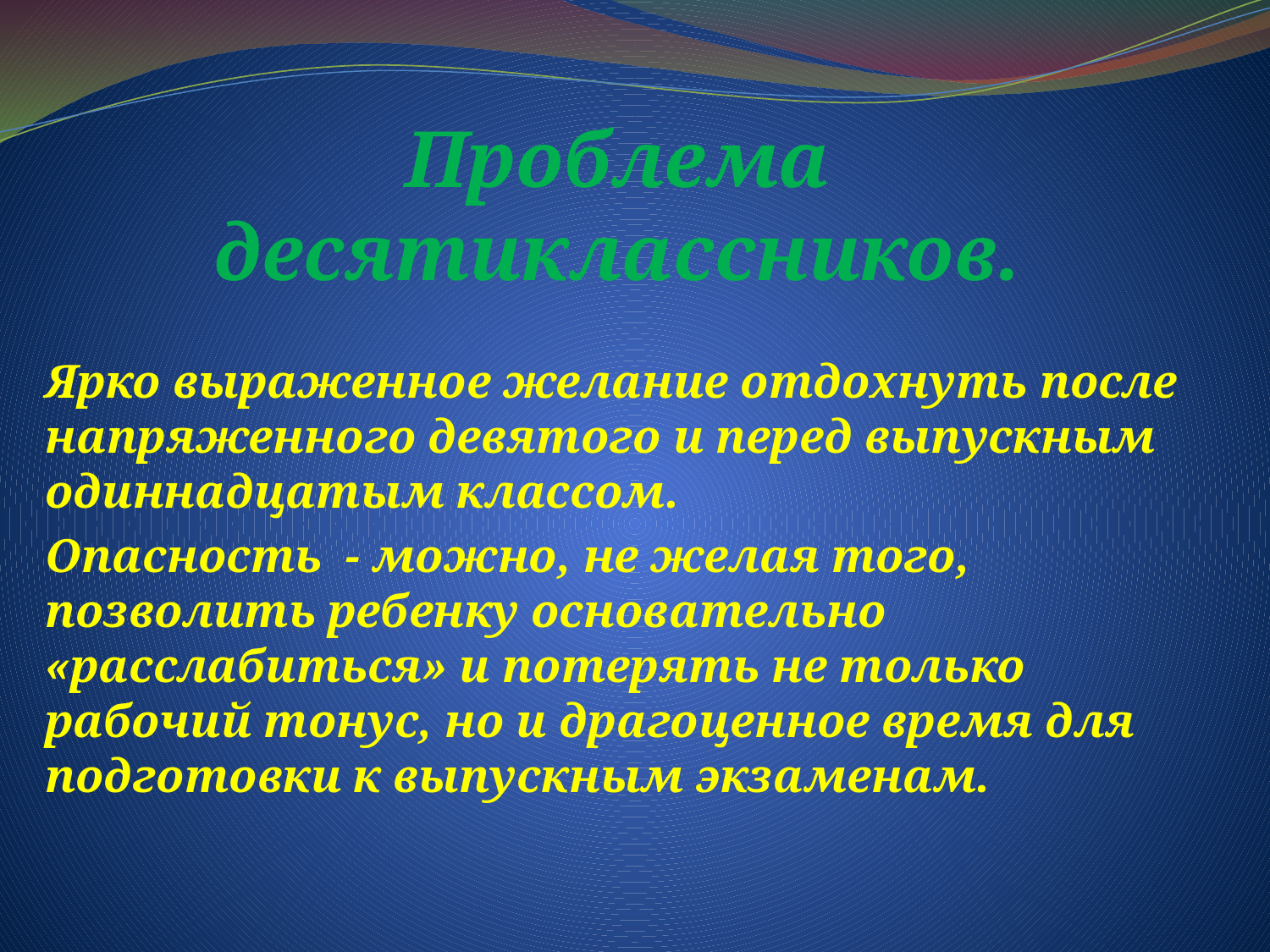

# Проблема десятиклассников.
Ярко выраженное желание отдохнуть после напряженного девятого и перед выпускным одиннадцатым классом.
Опасность  - можно, не желая того, позволить ребенку основательно «расслабиться» и потерять не только рабочий тонус, но и драгоценное время для подготовки к выпускным экзаменам.